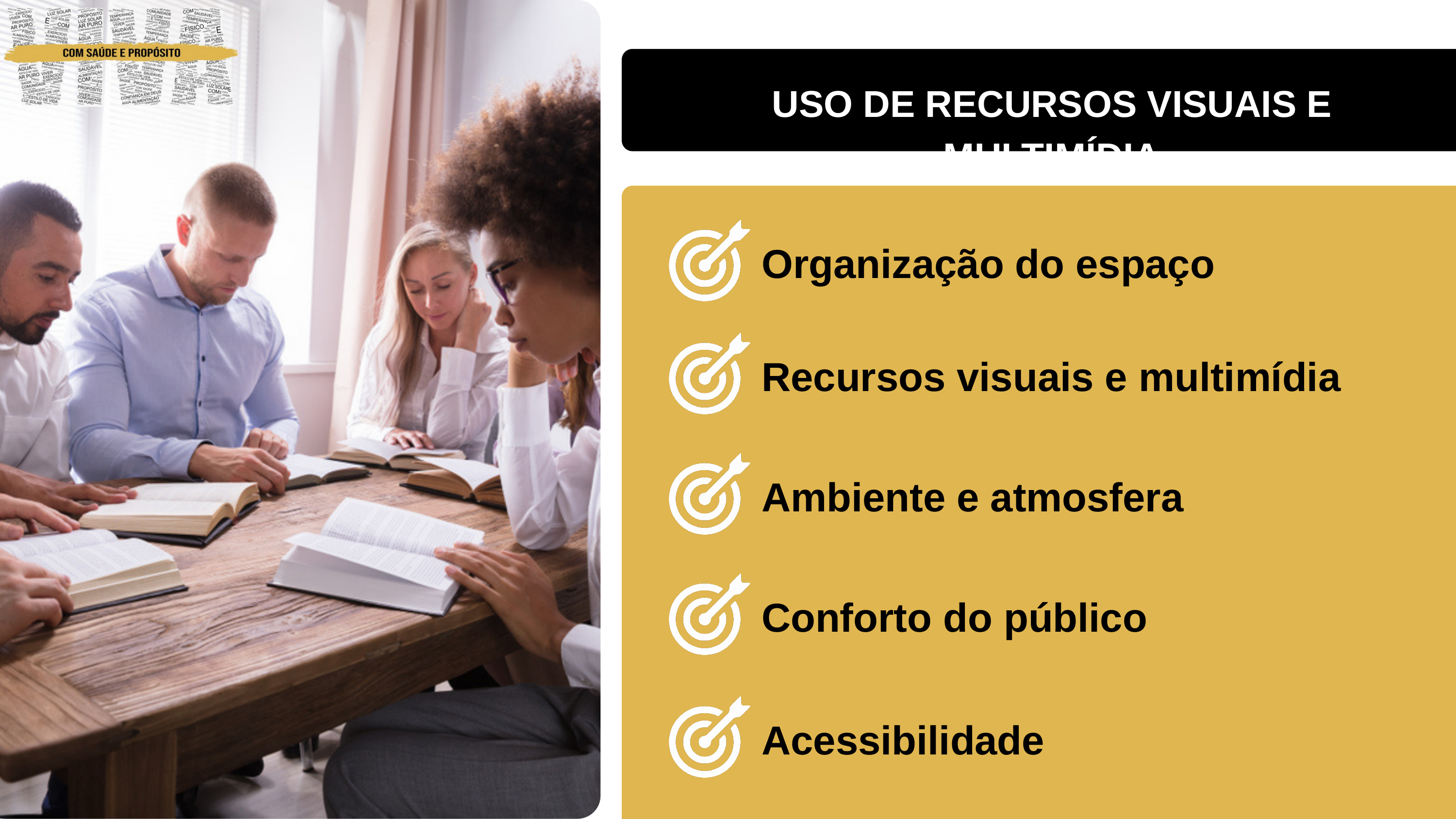

USO DE RECURSOS VISUAIS E MULTIMÍDIA

Organização do espaço

Recursos visuais e multimídia

Ambiente e atmosfera

Conforto do público

Acessibilidade